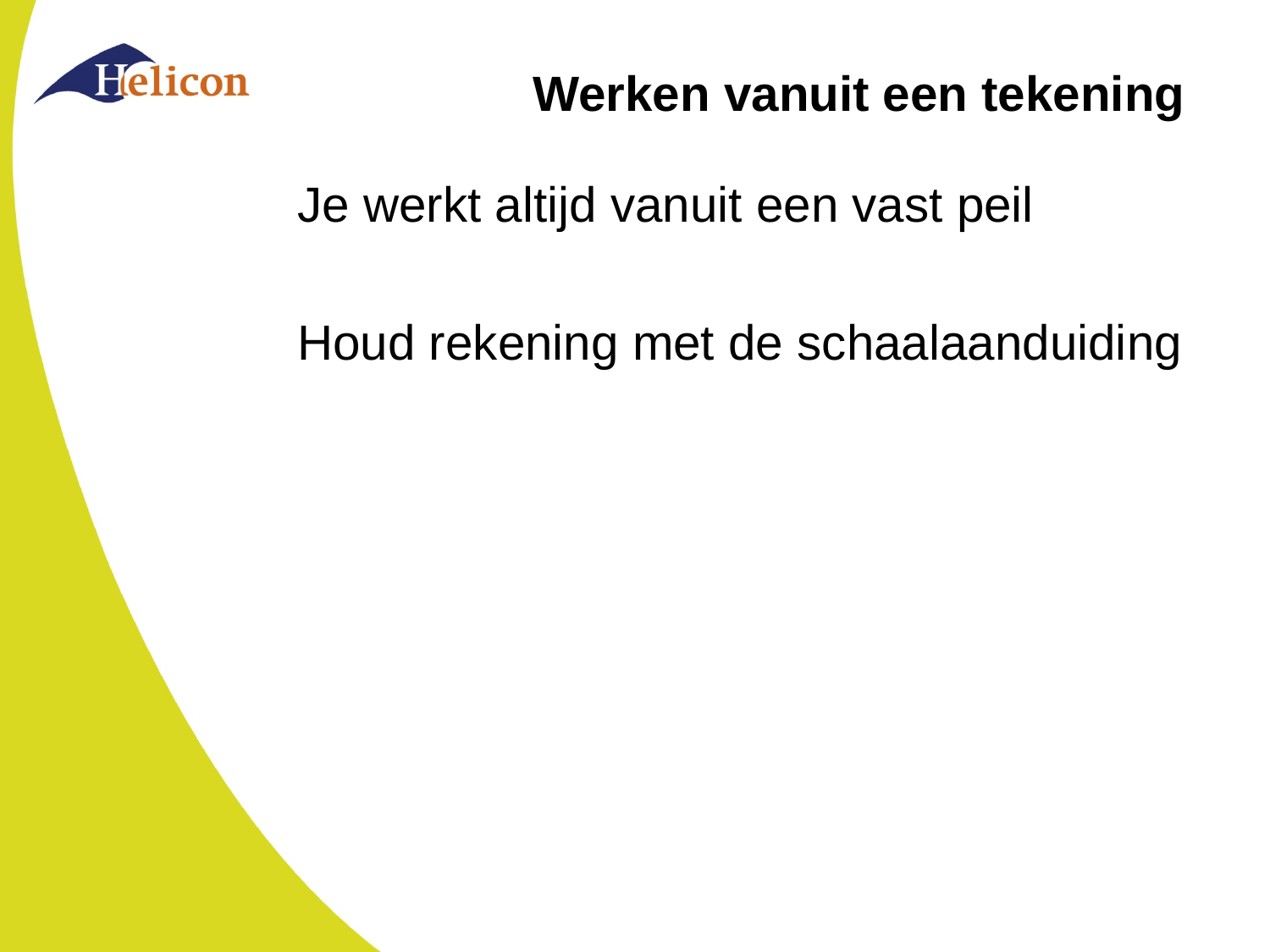

# Werken vanuit een tekening
Je werkt altijd vanuit een vast peil

Houd rekening met de schaalaanduiding